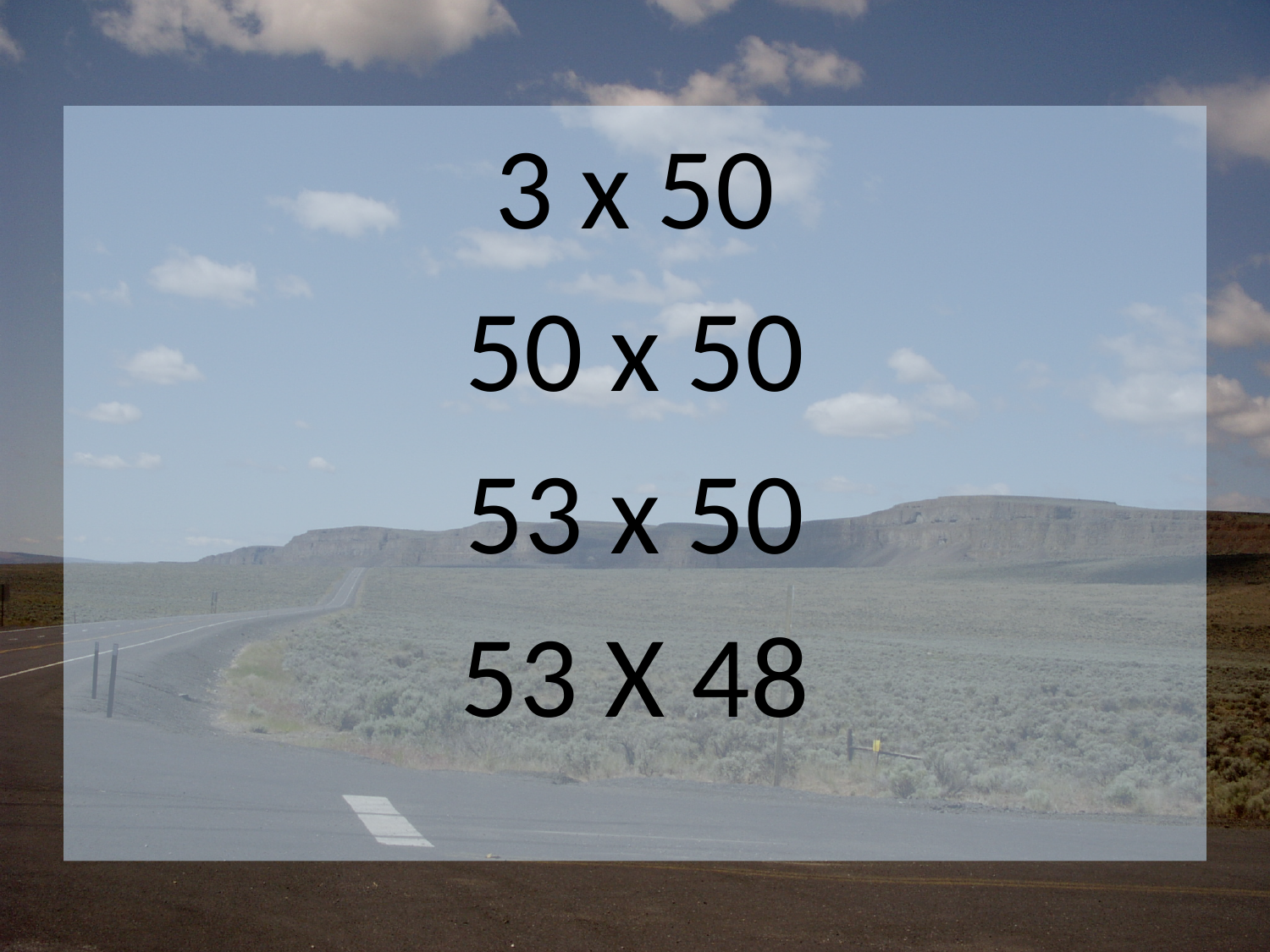

3 x 50
50 x 50
53 x 50
53 X 48